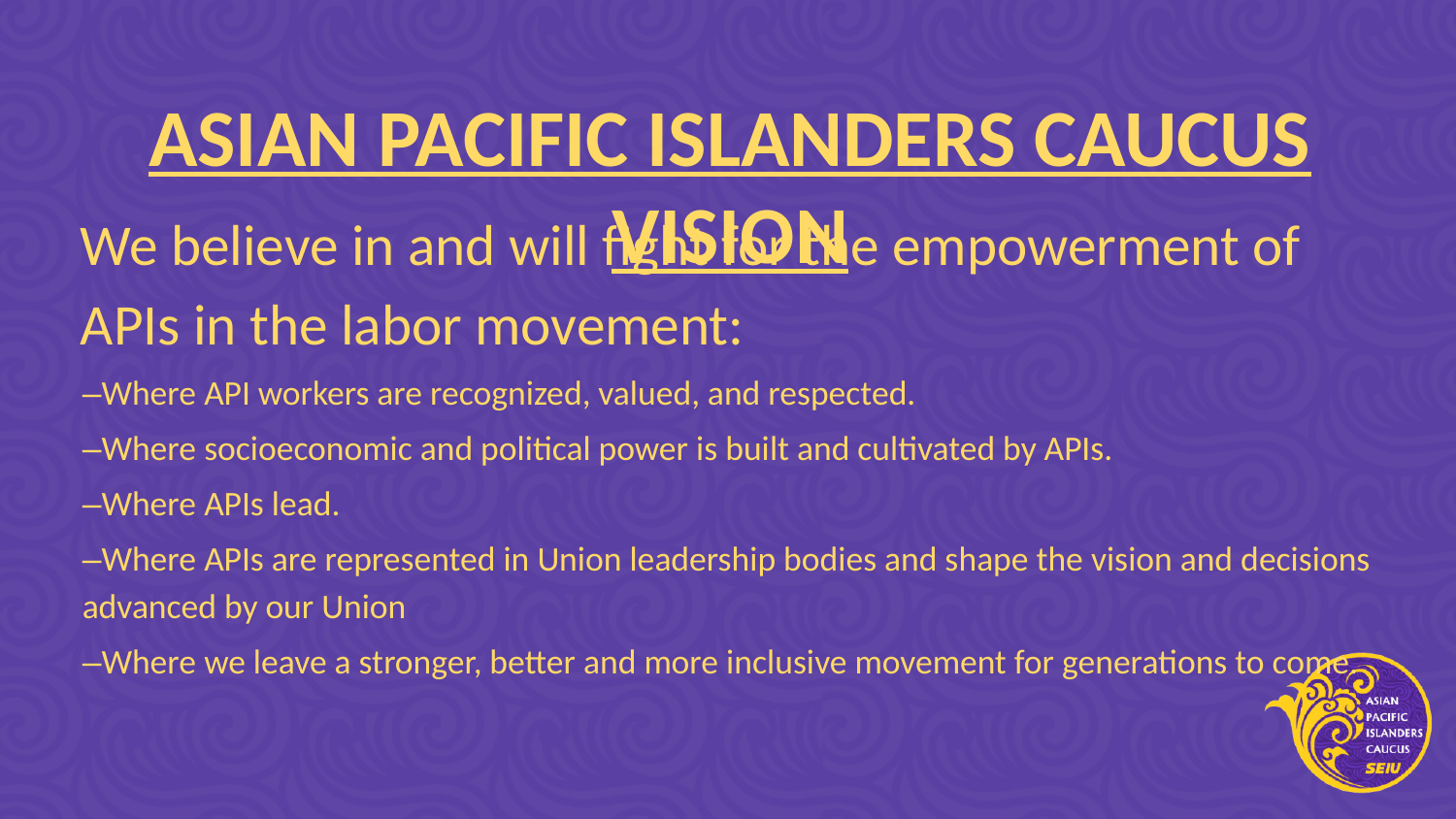

# Asian Pacific Islanders Caucus Vision

We believe in and will fight for the empowerment of APIs in the labor movement:
–Where API workers are recognized, valued, and respected.
–Where socioeconomic and political power is built and cultivated by APIs.
–Where APIs lead.
–Where APIs are represented in Union leadership bodies and shape the vision and decisions advanced by our Union
–Where we leave a stronger, better and more inclusive movement for generations to come.